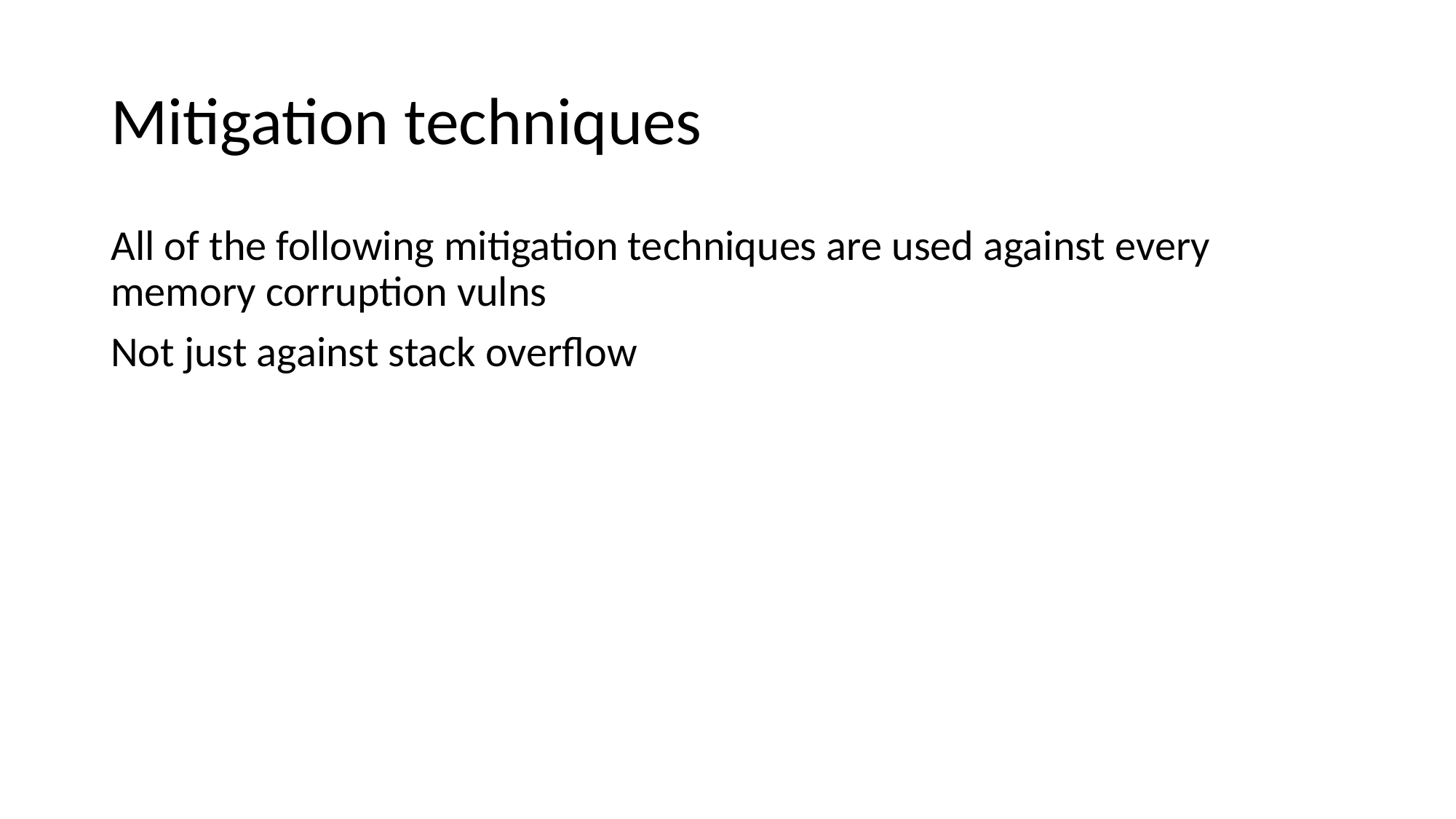

# Mitigation techniques
All of the following mitigation techniques are used against every memory corruption vulns
Not just against stack overflow